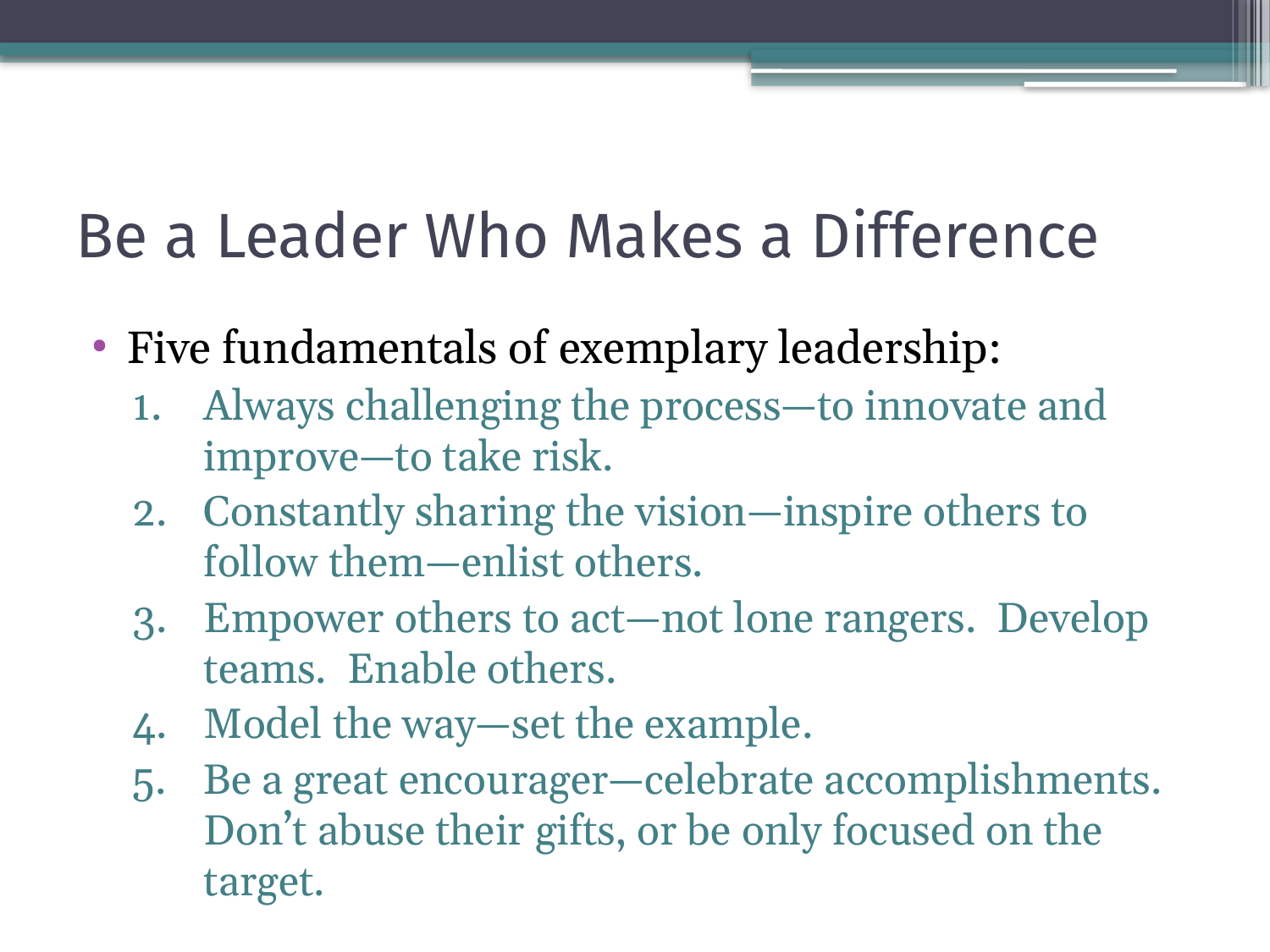

# Be a Leader Who Makes a Difference
Five fundamentals of exemplary leadership:
Always challenging the process—to innovate and improve—to take risk.
Constantly sharing the vision—inspire others to follow them—enlist others.
Empower others to act—not lone rangers.  Develop teams.  Enable others.
Model the way—set the example.
Be a great encourager—celebrate accomplishments.  Don’t abuse their gifts, or be only focused on the target.